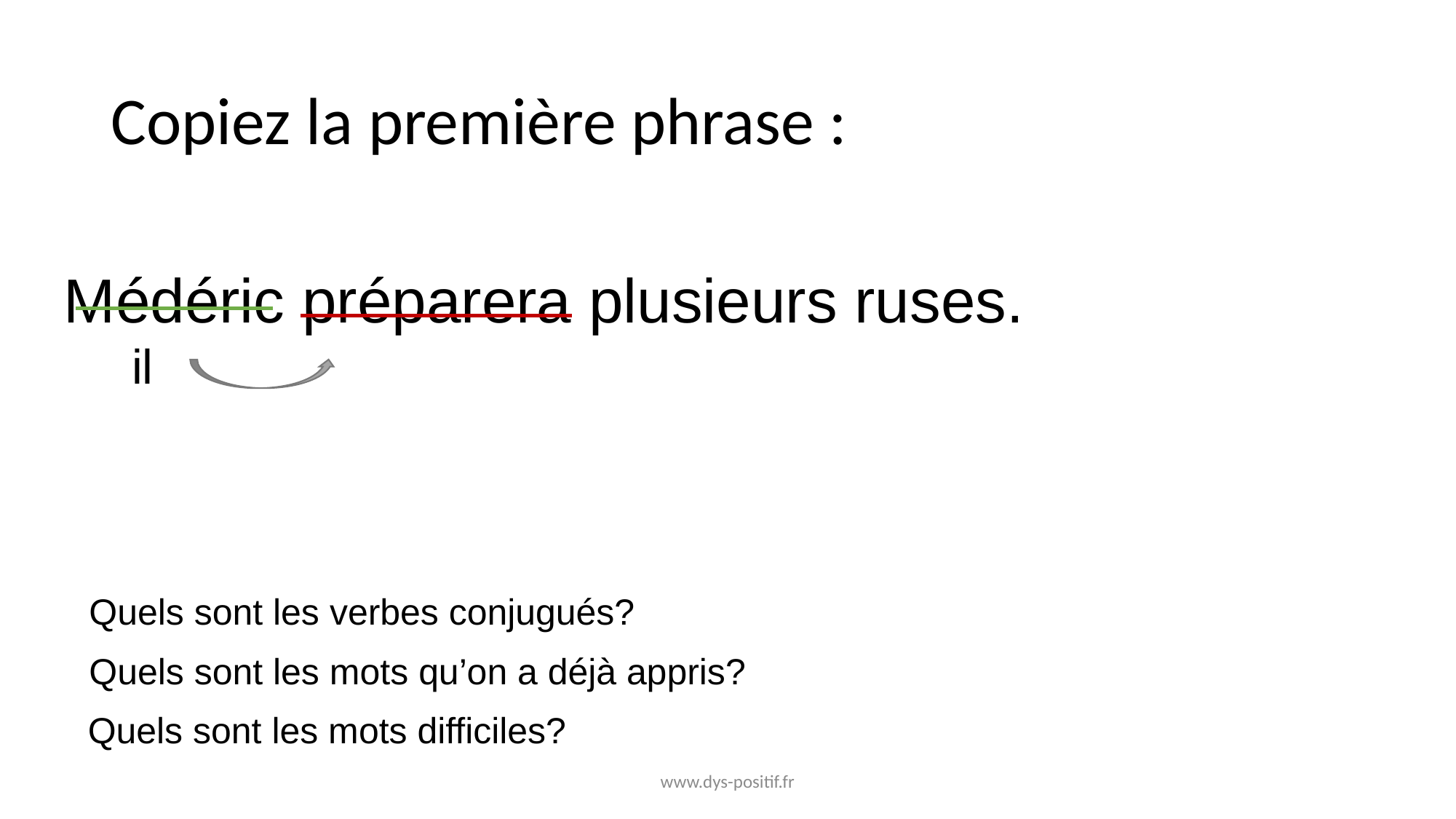

# Copiez la première phrase :
Médéric préparera plusieurs ruses.

il

Quels sont les verbes conjugués?
Quels sont les mots qu’on a déjà appris?
Quels sont les mots difficiles?
www.dys-positif.fr